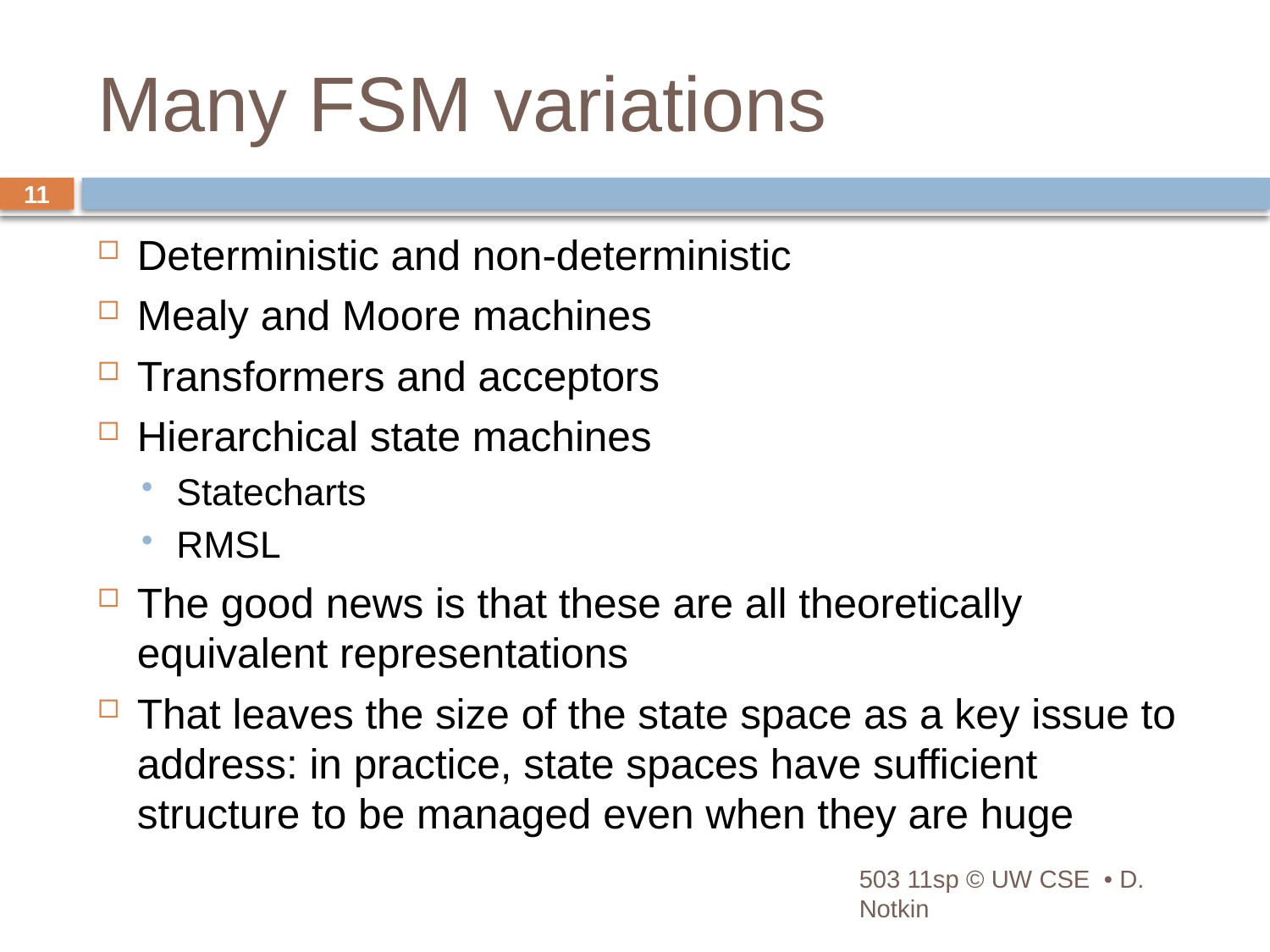

# Many FSM variations
11
Deterministic and non-deterministic
Mealy and Moore machines
Transformers and acceptors
Hierarchical state machines
Statecharts
RMSL
The good news is that these are all theoretically equivalent representations
That leaves the size of the state space as a key issue to address: in practice, state spaces have sufficient structure to be managed even when they are huge
503 11sp © UW CSE  • D. Notkin